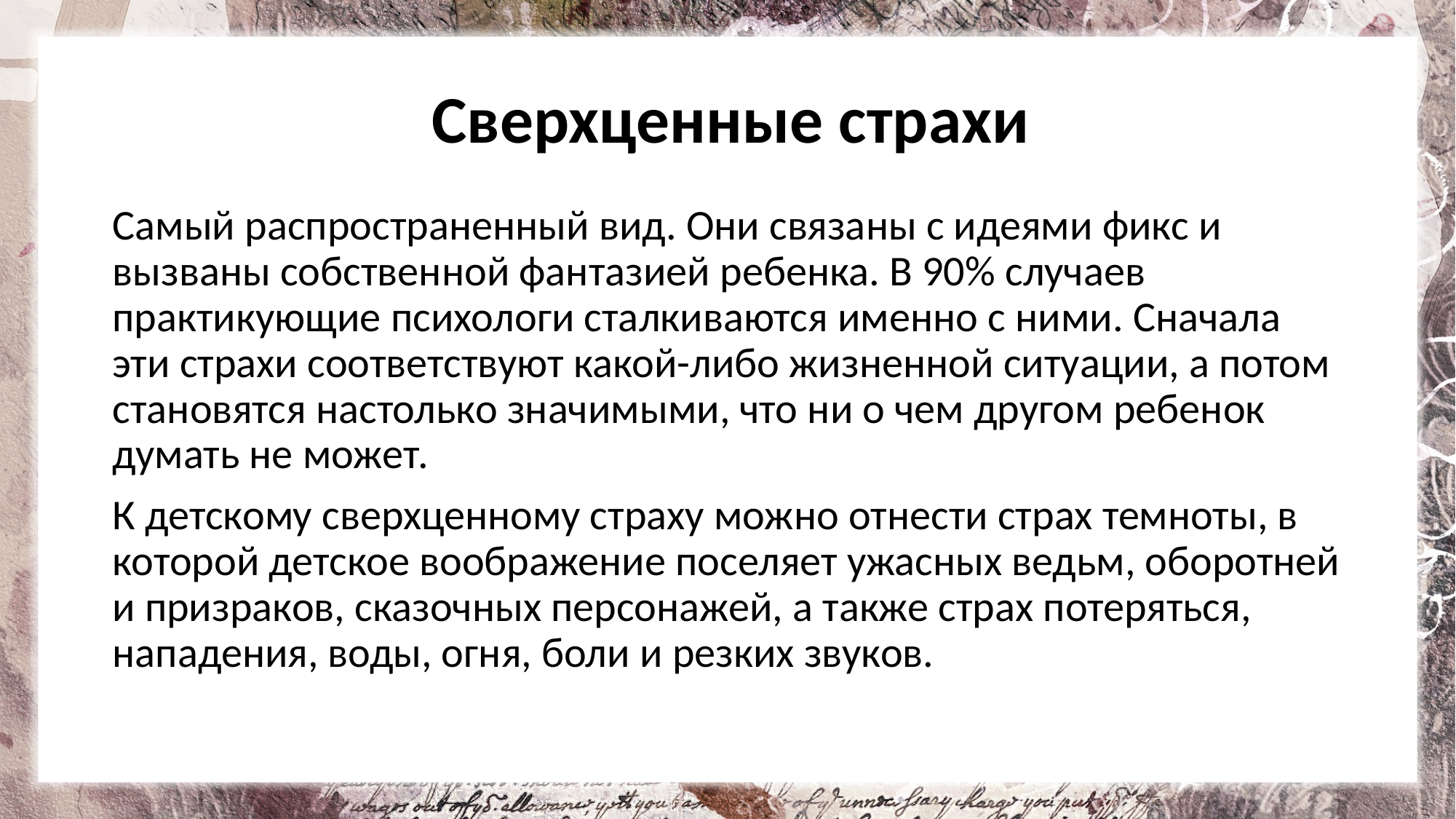

# Сверхценные страхи
Самый распространенный вид. Они связаны с идеями фикс и вызваны собственной фантазией ребенка. В 90% случаев практикующие психологи сталкиваются именно с ними. Сначала эти страхи соответствуют какой-либо жизненной ситуации, а потом становятся настолько значимыми, что ни о чем другом ребенок думать не может.
К детскому сверхценному страху можно отнести страх темноты, в которой детское воображение поселяет ужасных ведьм, оборотней и призраков, сказочных персонажей, а также страх потеряться, нападения, воды, огня, боли и резких звуков.